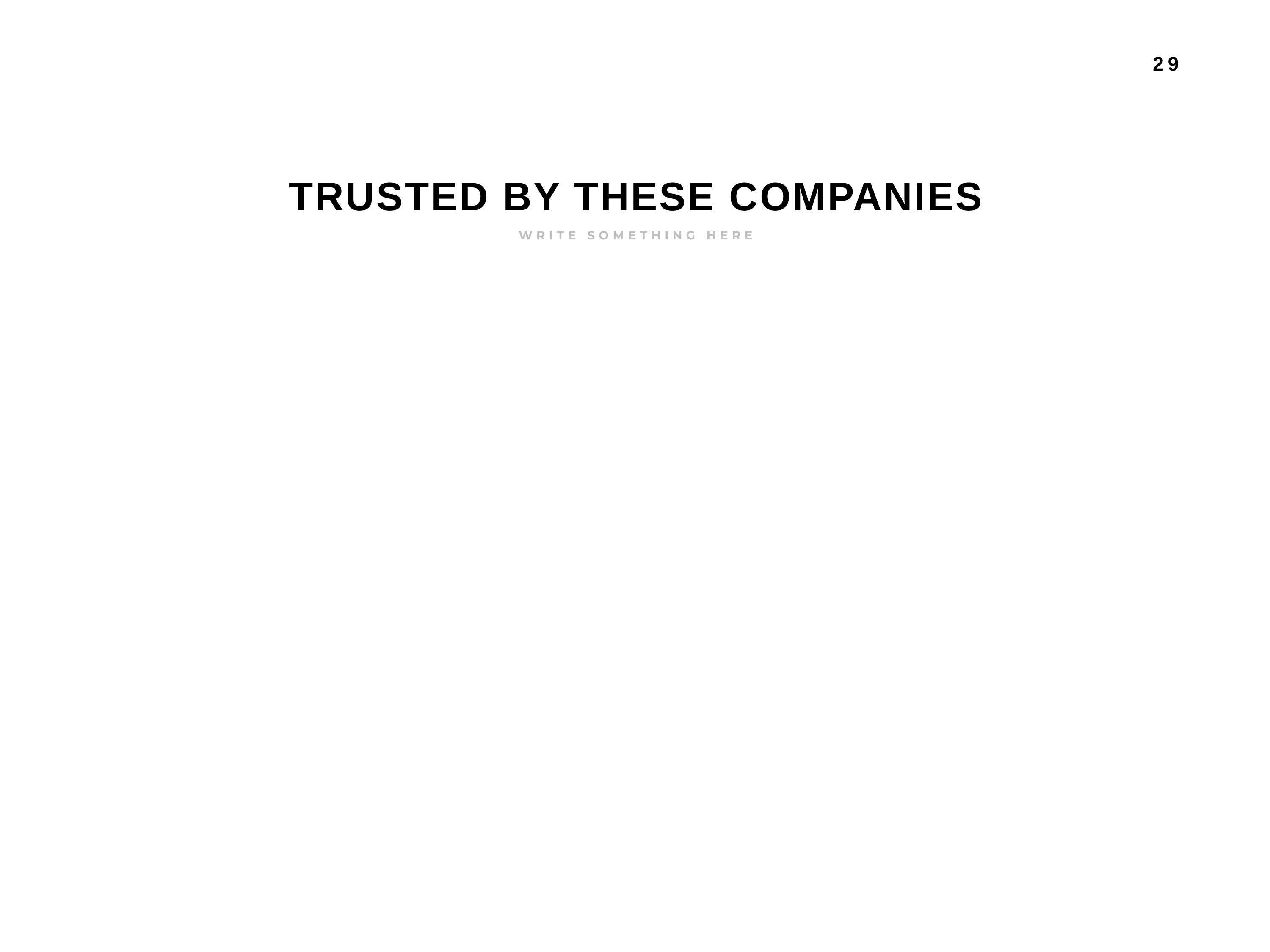

TRUSTED BY THESE COMPANIES
WRITE SOMETHING HERE